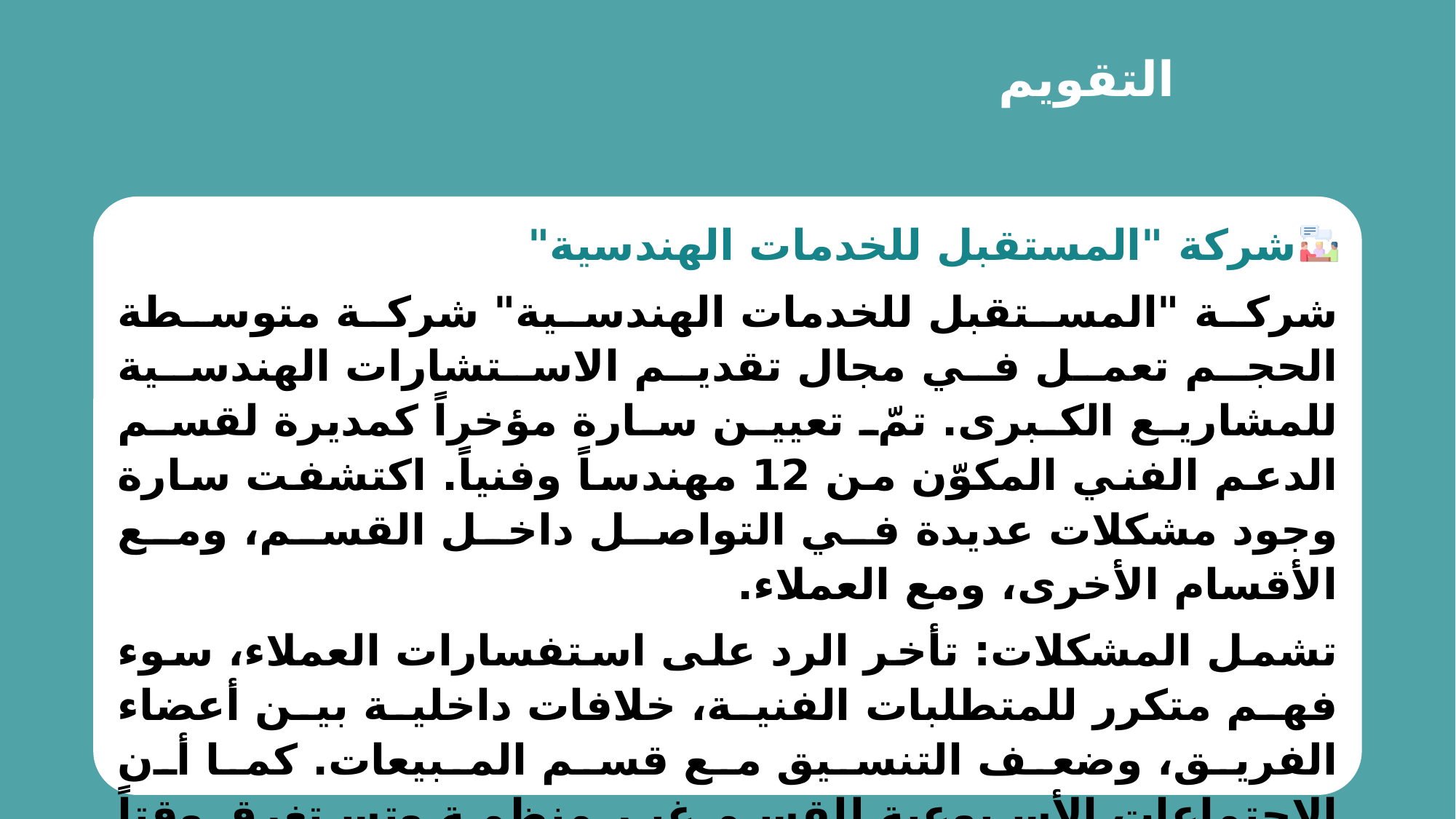

التقويم

شركة "المستقبل للخدمات الهندسية"
شركة "المستقبل للخدمات الهندسية" شركة متوسطة الحجم تعمل في مجال تقديم الاستشارات الهندسية للمشاريع الكبرى. تمّ تعيين سارة مؤخراً كمديرة لقسم الدعم الفني المكوّن من 12 مهندساً وفنياً. اكتشفت سارة وجود مشكلات عديدة في التواصل داخل القسم، ومع الأقسام الأخرى، ومع العملاء.
تشمل المشكلات: تأخر الرد على استفسارات العملاء، سوء فهم متكرر للمتطلبات الفنية، خلافات داخلية بين أعضاء الفريق، وضعف التنسيق مع قسم المبيعات. كما أن الاجتماعات الأسبوعية للقسم غير منظمة وتستغرق وقتاً طويلاً دون نتائج واضحة.
لاحظت سارة أيضاً أن الفريق ينقسم إلى مجموعتين: المهندسون القدامى (5 أشخاص) الذين يحتكرون المعرفة ويقاومون التغيير، والمهندسون الجدد (7 أشخاص) الذين يشعرون بالإحباط وقلة التقدير. بالإضافة إلى ذلك، فإن مدير القسم السابق كان يتخذ جميع القرارات بنفسه دون إشراك الفريق.